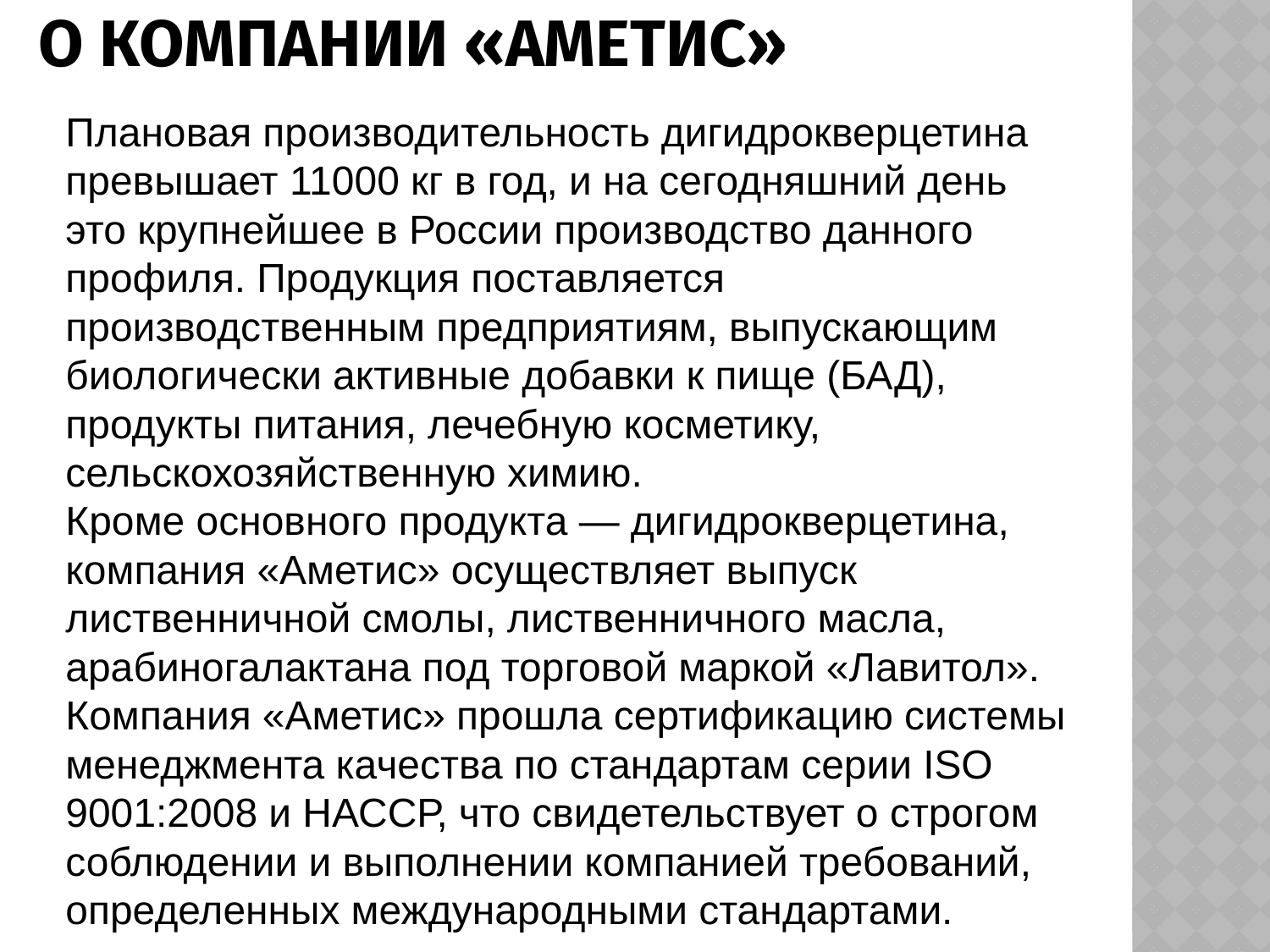

# О компании «Аметис»
Плановая производительность дигидрокверцетина превышает 11000 кг в год, и на сегодняшний день это крупнейшее в России производство данного профиля. Продукция поставляется производственным предприятиям, выпускающим биологически активные добавки к пище (БАД), продукты питания, лечебную косметику, сельскохозяйственную химию.
Кроме основного продукта — дигидрокверцетина, компания «Аметис» осуществляет выпуск лиственничной смолы, лиственничного масла, арабиногалактана под торговой маркой «Лавитол».
Компания «Аметис» прошла сертификацию системы менеджмента качества по стандартам серии ISO 9001:2008 и НАССР, что свидетельствует о строгом соблюдении и выполнении компанией требований, определенных международными стандартами.